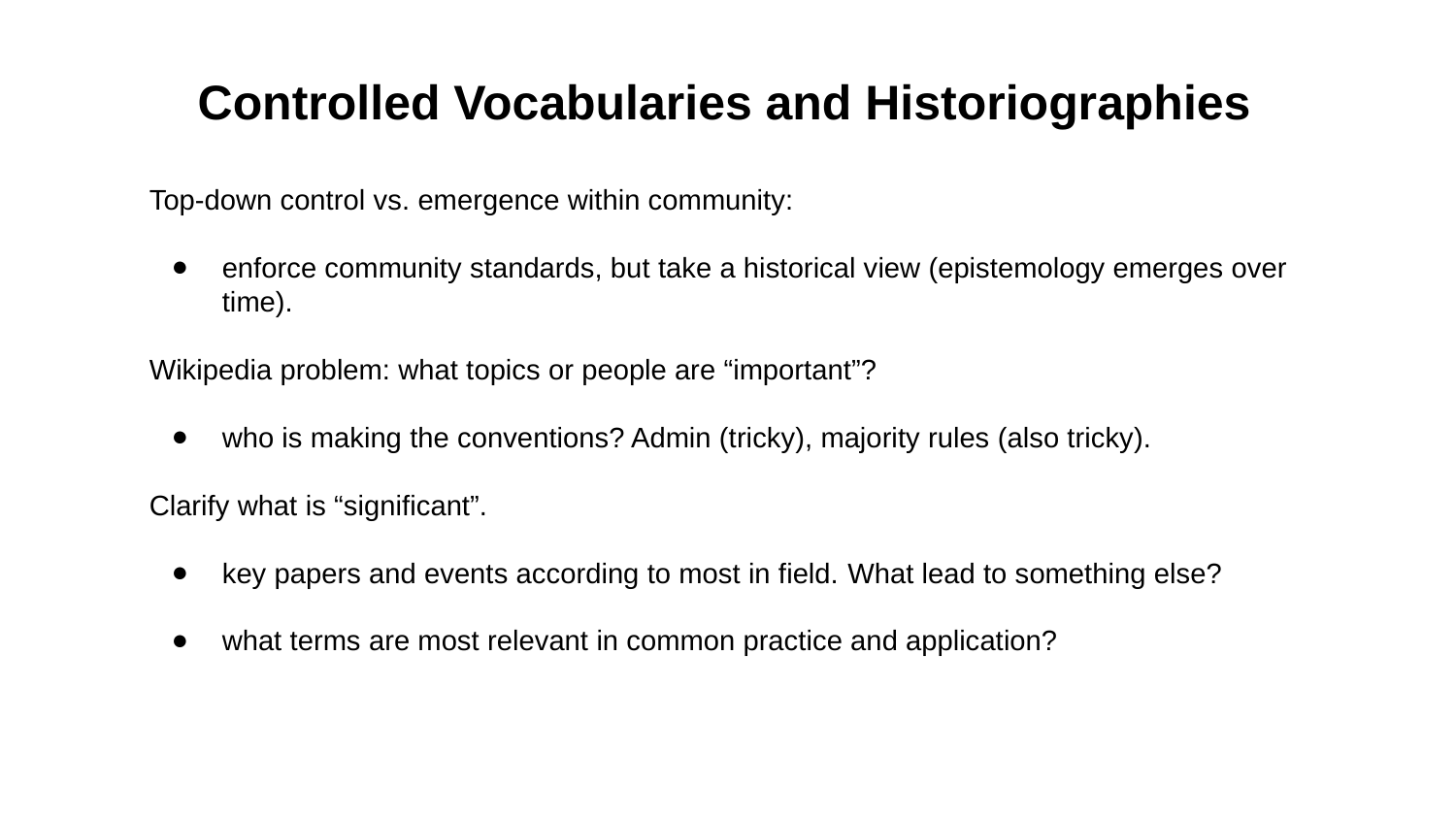

Controlled Vocabularies and Historiographies
Top-down control vs. emergence within community:

enforce community standards, but take a historical view (epistemology emerges over time).

Wikipedia problem: what topics or people are “important”?

who is making the conventions? Admin (tricky), majority rules (also tricky).

Clarify what is “significant”.

key papers and events according to most in field. What lead to something else?

what terms are most relevant in common practice and application?